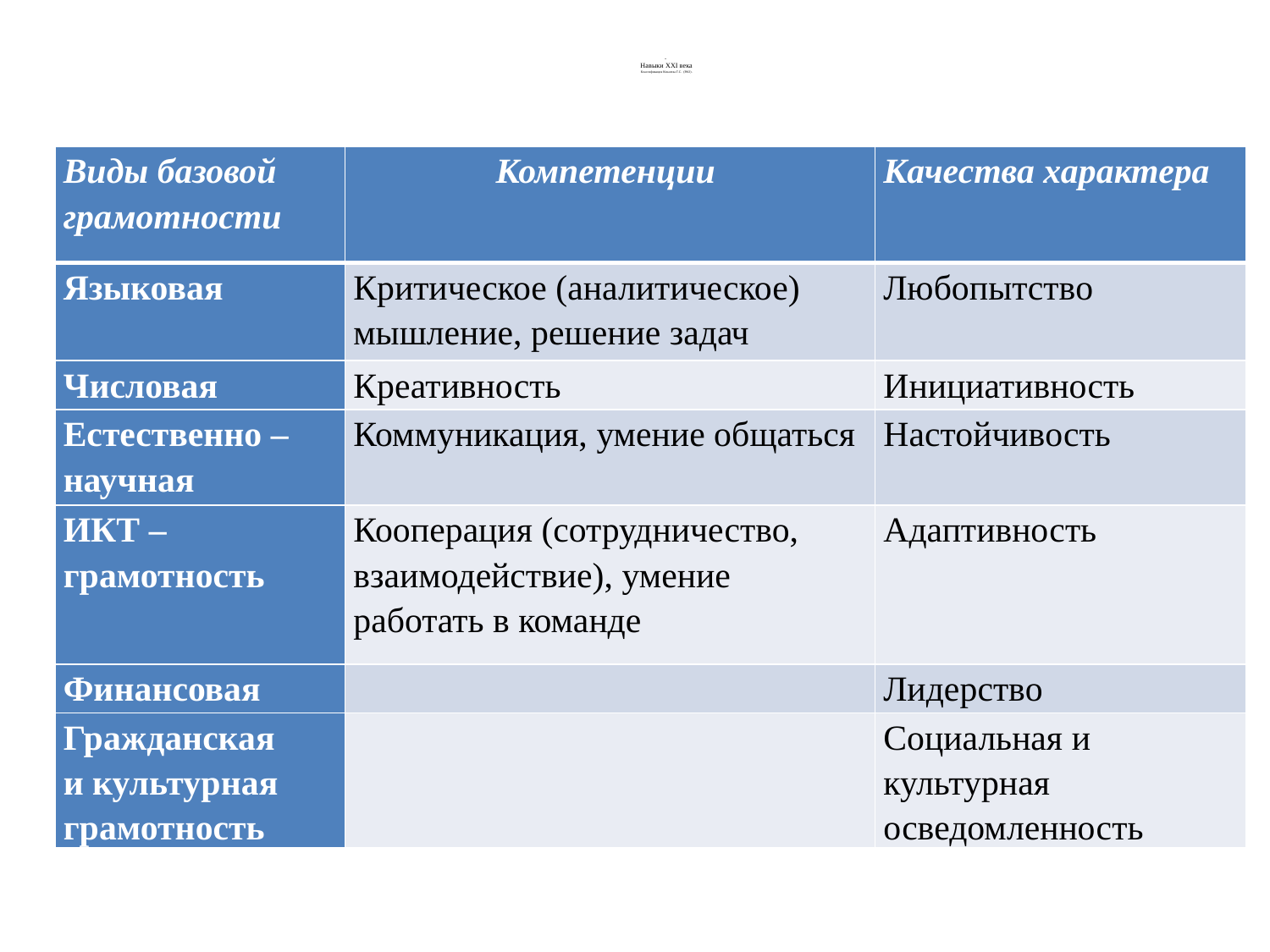

# . Навыки XXI века Классификация Ковалева Г.С.  (РАО).
| Виды базовой грамотности | Компетенции | Качества характера |
| --- | --- | --- |
| Языковая | Критическое (аналитическое) мышление, решение задач | Любопытство |
| Числовая | Креативность | Инициативность |
| Естественно – научная | Коммуникация, умение общаться | Настойчивость |
| ИКТ – грамотность | Кооперация (сотрудничество, взаимодействие), умение работать в команде | Адаптивность |
| Финансовая |  | Лидерство |
| Гражданская и культурная грамотность |  | Социальная и культурная осведомленность |